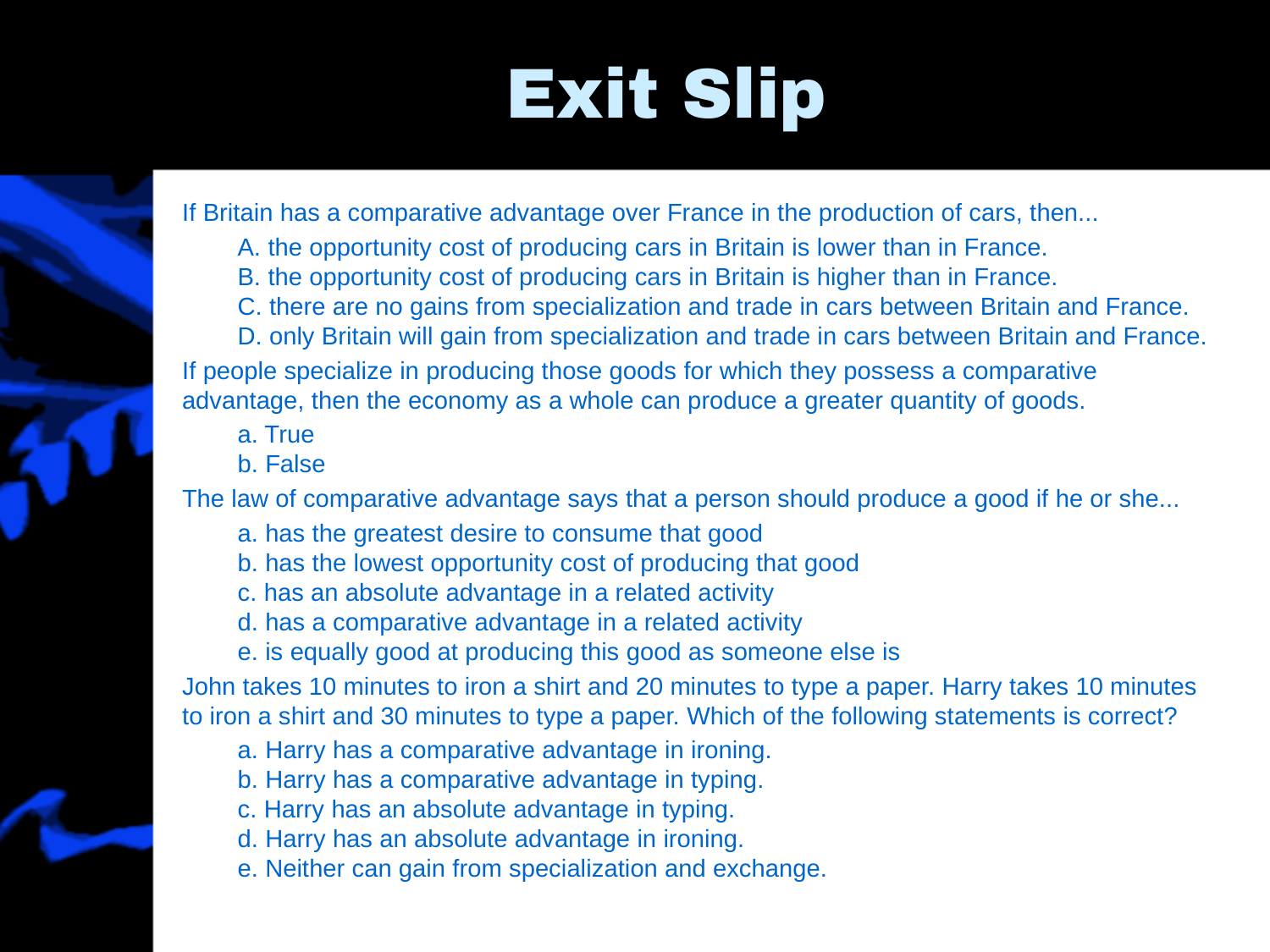

# Exit Slip
If Britain has a comparative advantage over France in the production of cars, then...
A. the opportunity cost of producing cars in Britain is lower than in France.
B. the opportunity cost of producing cars in Britain is higher than in France.
C. there are no gains from specialization and trade in cars between Britain and France.
D. only Britain will gain from specialization and trade in cars between Britain and France.
If people specialize in producing those goods for which they possess a comparative advantage, then the economy as a whole can produce a greater quantity of goods.
a. True
b. False
The law of comparative advantage says that a person should produce a good if he or she...
a. has the greatest desire to consume that good
b. has the lowest opportunity cost of producing that good
c. has an absolute advantage in a related activity
d. has a comparative advantage in a related activity
e. is equally good at producing this good as someone else is
John takes 10 minutes to iron a shirt and 20 minutes to type a paper. Harry takes 10 minutes to iron a shirt and 30 minutes to type a paper. Which of the following statements is correct?
a. Harry has a comparative advantage in ironing.
b. Harry has a comparative advantage in typing.
c. Harry has an absolute advantage in typing.
d. Harry has an absolute advantage in ironing.
e. Neither can gain from specialization and exchange.